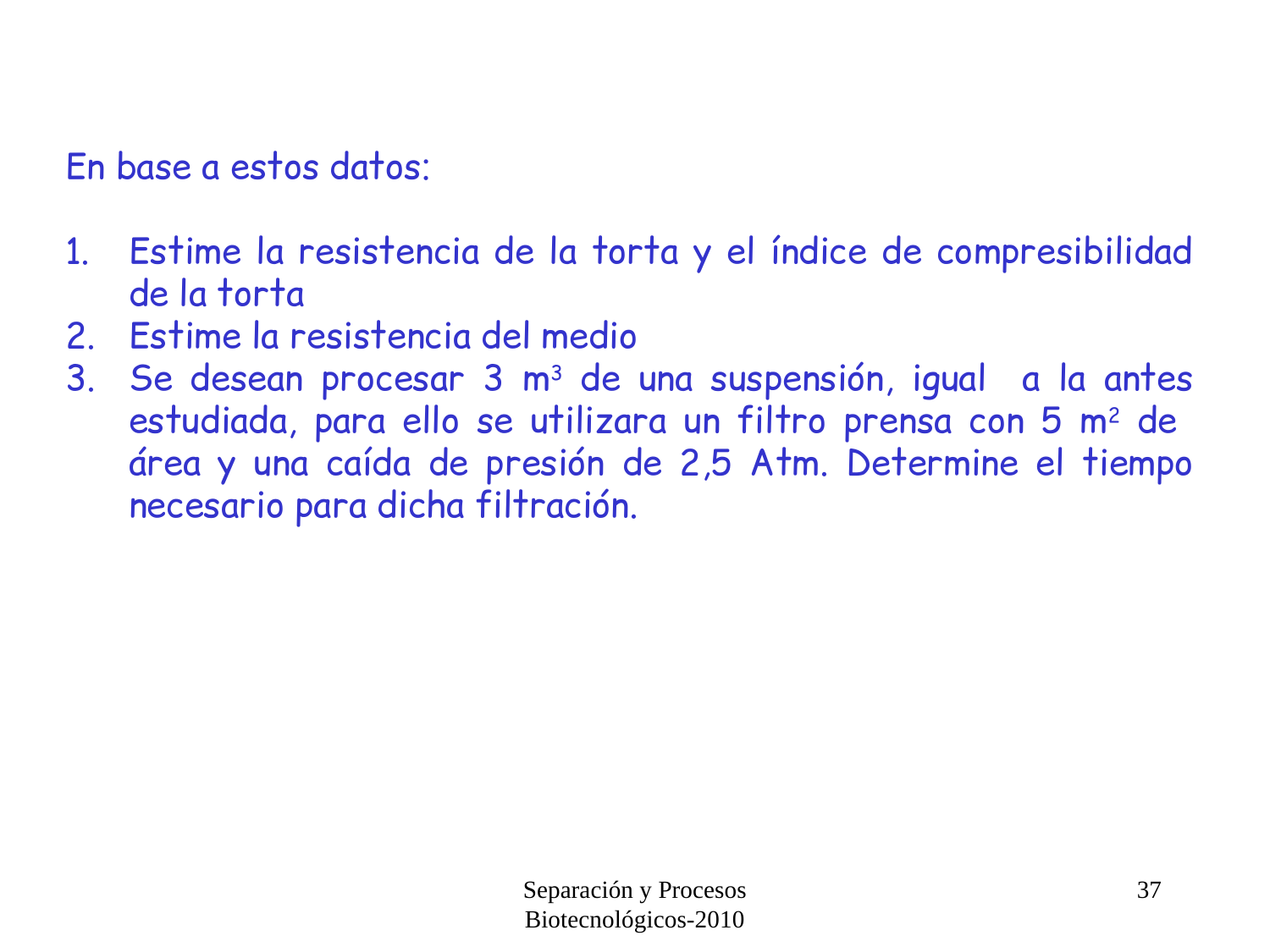

En base a estos datos:

Estime la resistencia de la torta y el índice de compresibilidad de la torta
Estime la resistencia del medio
Se desean procesar 3 m3 de una suspensión, igual  a la antes estudiada, para ello se utilizara un filtro prensa con 5 m2 de  área y una caída de presión de 2,5 Atm. Determine el tiempo necesario para dicha filtración.

Separación y Procesos Biotecnológicos-2010
37